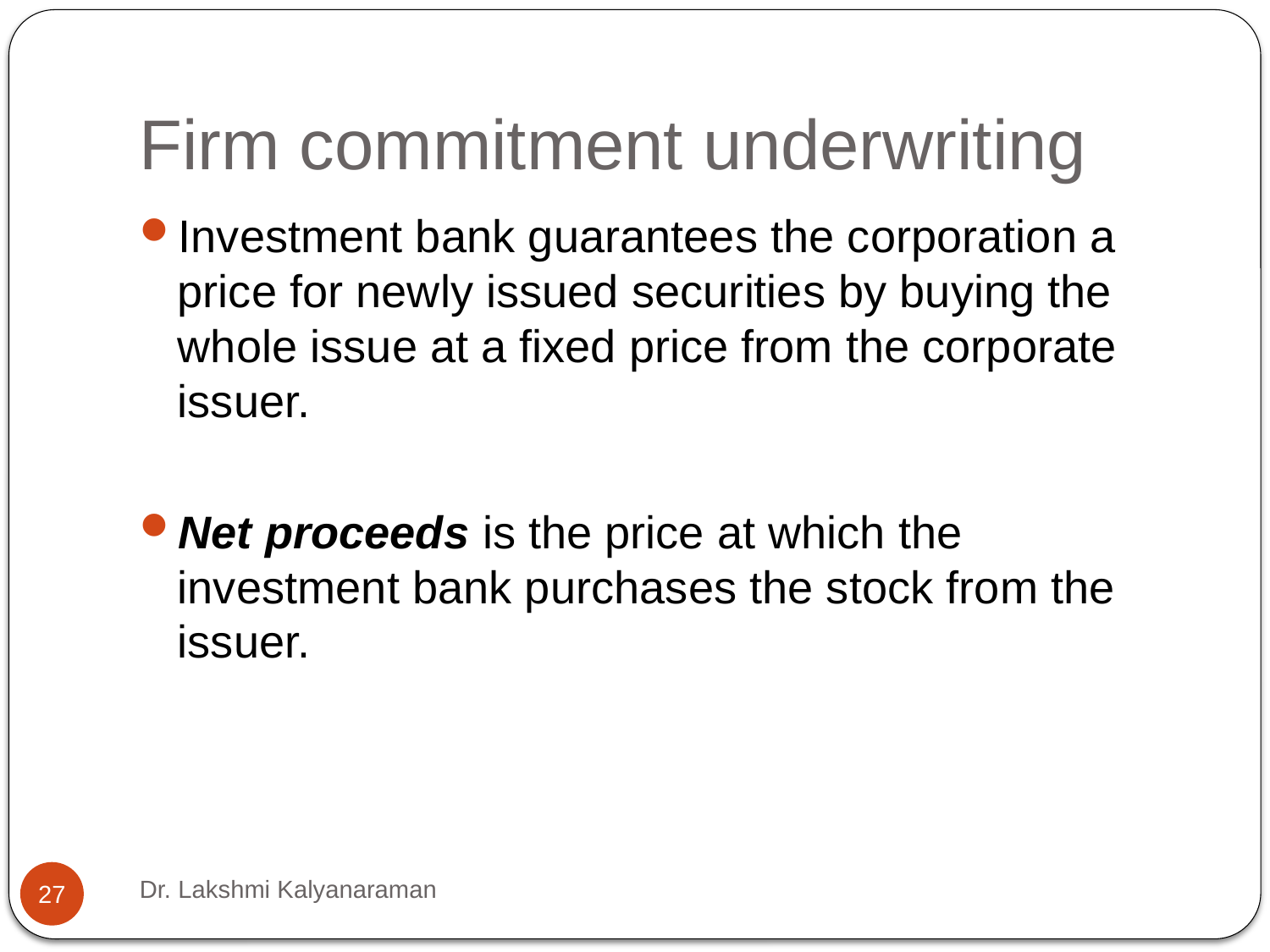

# Firm commitment underwriting
Investment bank guarantees the corporation a price for newly issued securities by buying the whole issue at a fixed price from the corporate issuer.

Net proceeds is the price at which the investment bank purchases the stock from the issuer.

Dr. Lakshmi Kalyanaraman
27